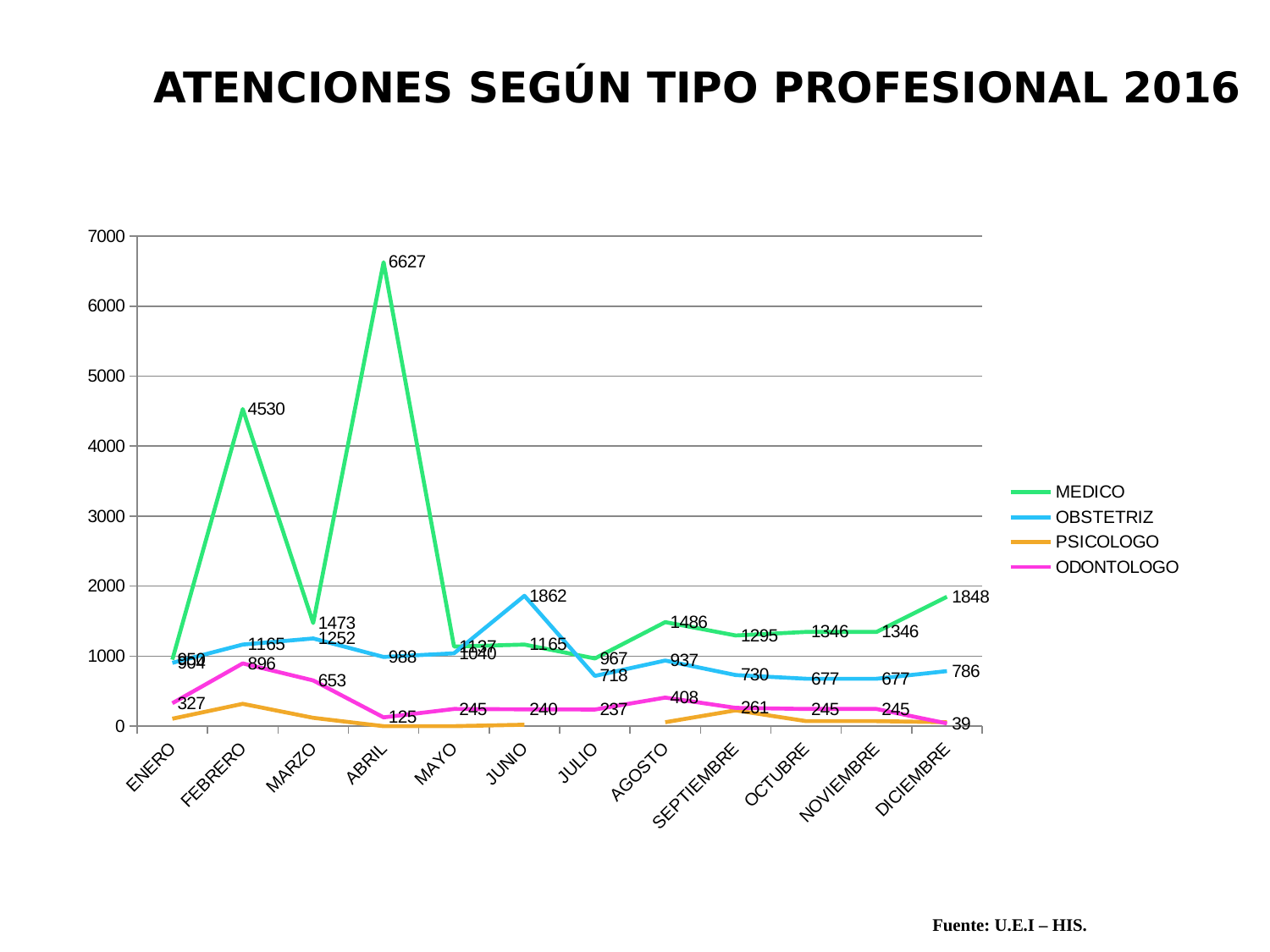

ATENCIONES SEGÚN TIPO PROFESIONAL 2016

### Chart

| Category | MEDICO | OBSTETRIZ | PSICOLOGO | ODONTOLOGO |
|---|---|---|---|---|
| ENERO | 950.0 | 904.0 | 106.0 | 327.0 |
| FEBRERO | 4530.0 | 1165.0 | 319.0 | 896.0 |
| MARZO | 1473.0 | 1252.0 | 119.0 | 653.0 |
| ABRIL | 6627.0 | 988.0 | 0.0 | 125.0 |
| MAYO | 1137.0 | 1040.0 | 0.0 | 245.0 |
| JUNIO | 1165.0 | 1862.0 | 20.0 | 240.0 |
| JULIO | 967.0 | 718.0 | None | 237.0 |
| AGOSTO | 1486.0 | 937.0 | 56.0 | 408.0 |
| SEPTIEMBRE | 1295.0 | 730.0 | 226.0 | 261.0 |
| OCTUBRE | 1346.0 | 677.0 | 72.0 | 245.0 |
| NOVIEMBRE | 1346.0 | 677.0 | 72.0 | 245.0 |
| DICIEMBRE | 1848.0 | 786.0 | 56.0 | 39.0 |
Fuente: U.E.I – HIS.